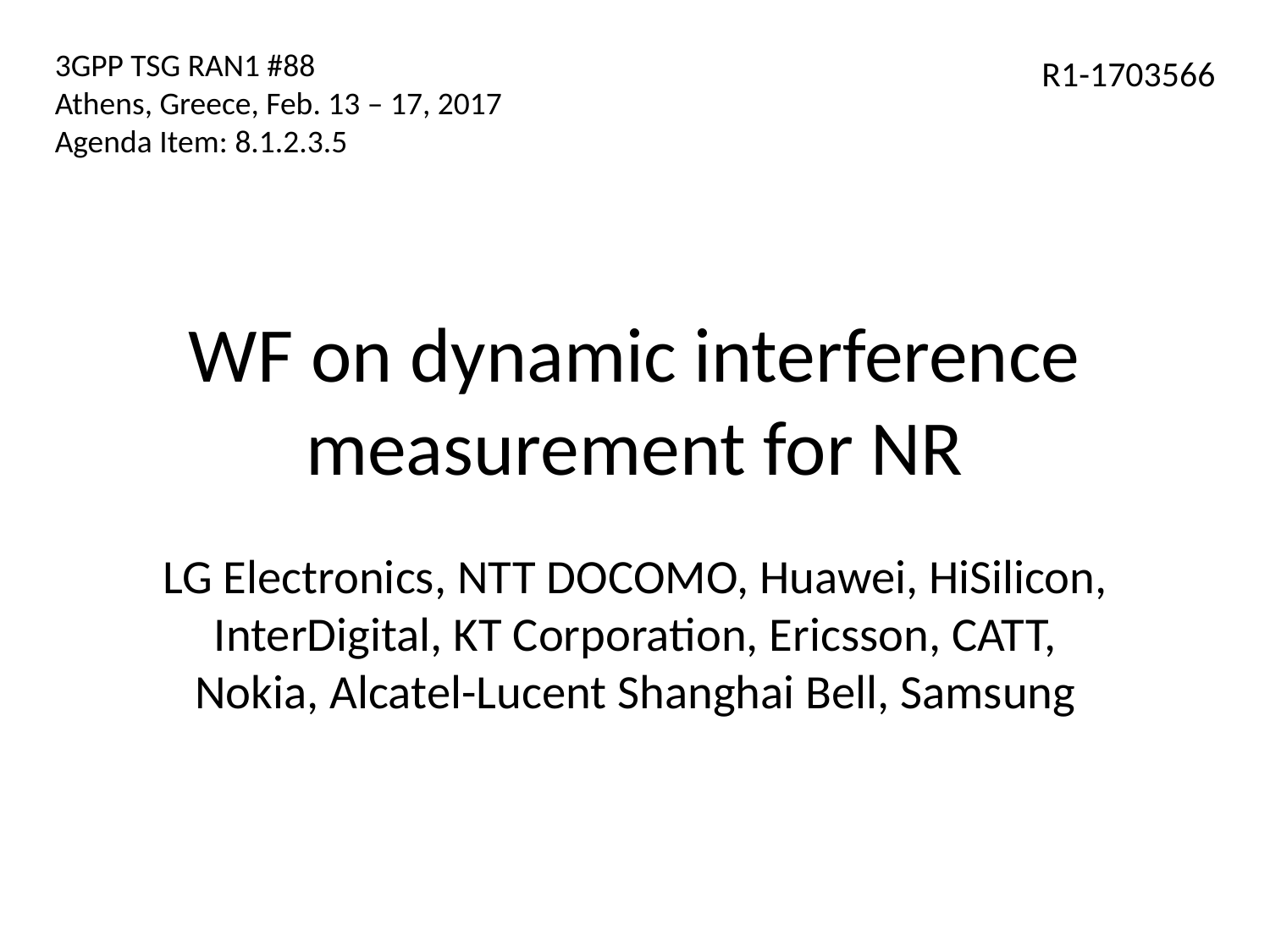

3GPP TSG RAN1 #88
Athens, Greece, Feb. 13 – 17, 2017
Agenda Item: 8.1.2.3.5
R1-1703566
# WF on dynamic interference measurement for NR
LG Electronics, NTT DOCOMO, Huawei, HiSilicon, InterDigital, KT Corporation, Ericsson, CATT, Nokia, Alcatel-Lucent Shanghai Bell, Samsung